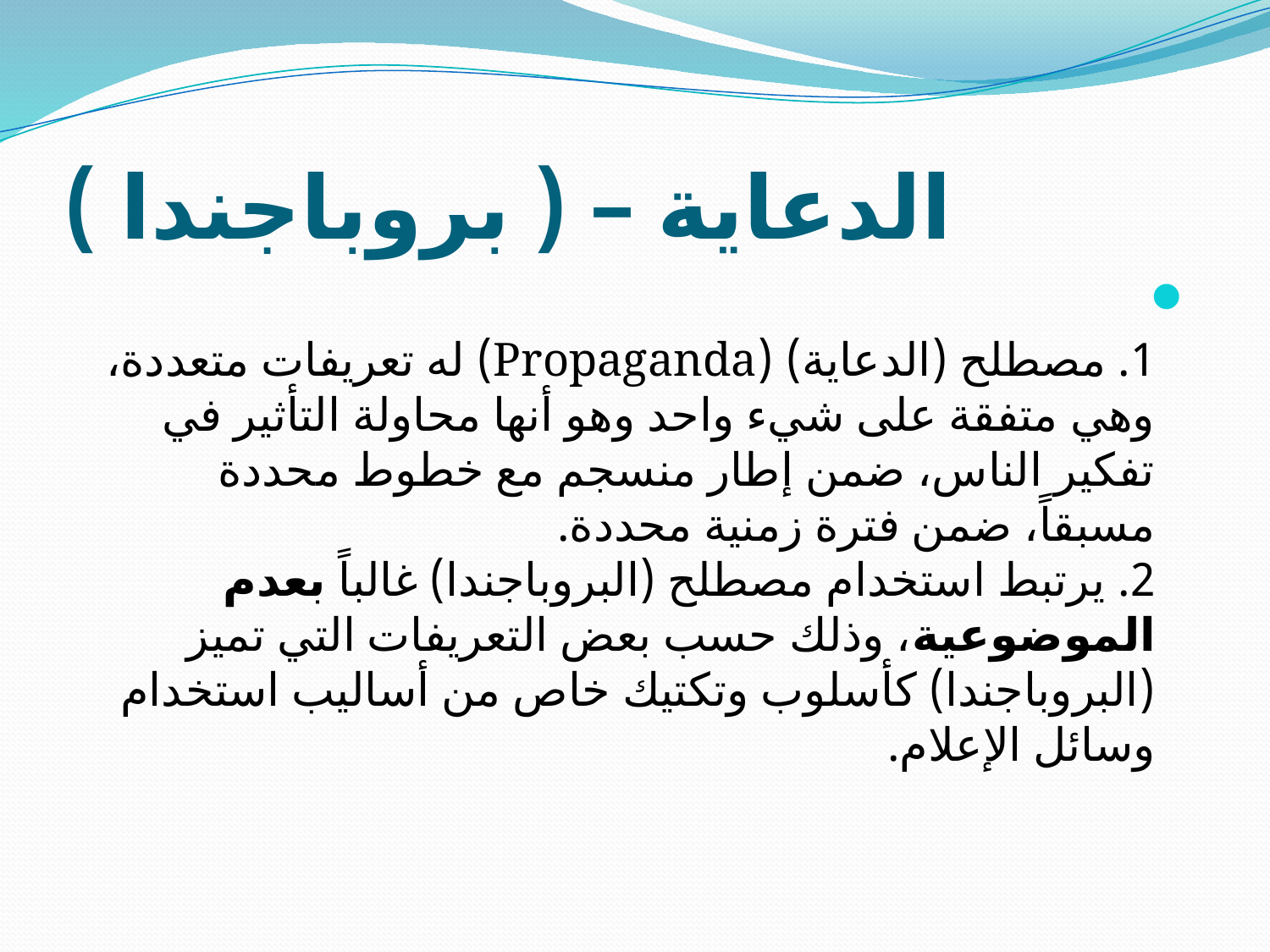

# الدعاية – ( بروباجندا )
1. مصطلح (الدعاية) (Propaganda) له تعريفات متعددة، وهي متفقة على شيء واحد وهو أنها محاولة التأثير في تفكير الناس، ضمن إطار منسجم مع خطوط محددة مسبقاً، ضمن فترة زمنية محددة. 
2. يرتبط استخدام مصطلح (البروباجندا) غالباً بعدم الموضوعية، وذلك حسب بعض التعريفات التي تميز (البروباجندا) كأسلوب وتكتيك خاص من أساليب استخدام وسائل الإعلام.